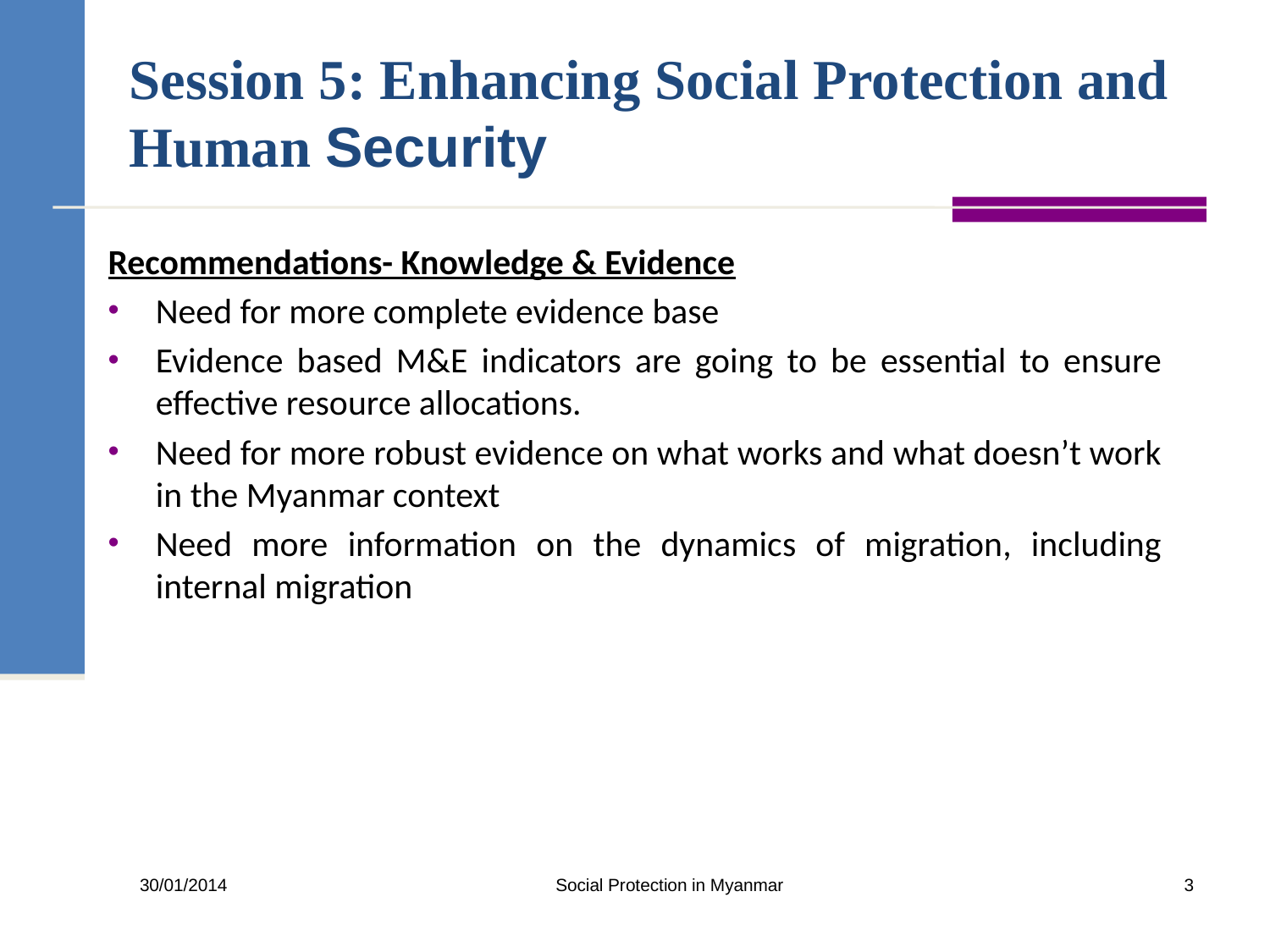

# Session 5: Enhancing Social Protection and Human Security
Recommendations- Knowledge & Evidence
Need for more complete evidence base
Evidence based M&E indicators are going to be essential to ensure effective resource allocations.
Need for more robust evidence on what works and what doesn’t work in the Myanmar context
Need more information on the dynamics of migration, including internal migration

Social Protection in Myanmar
3
30/01/2014